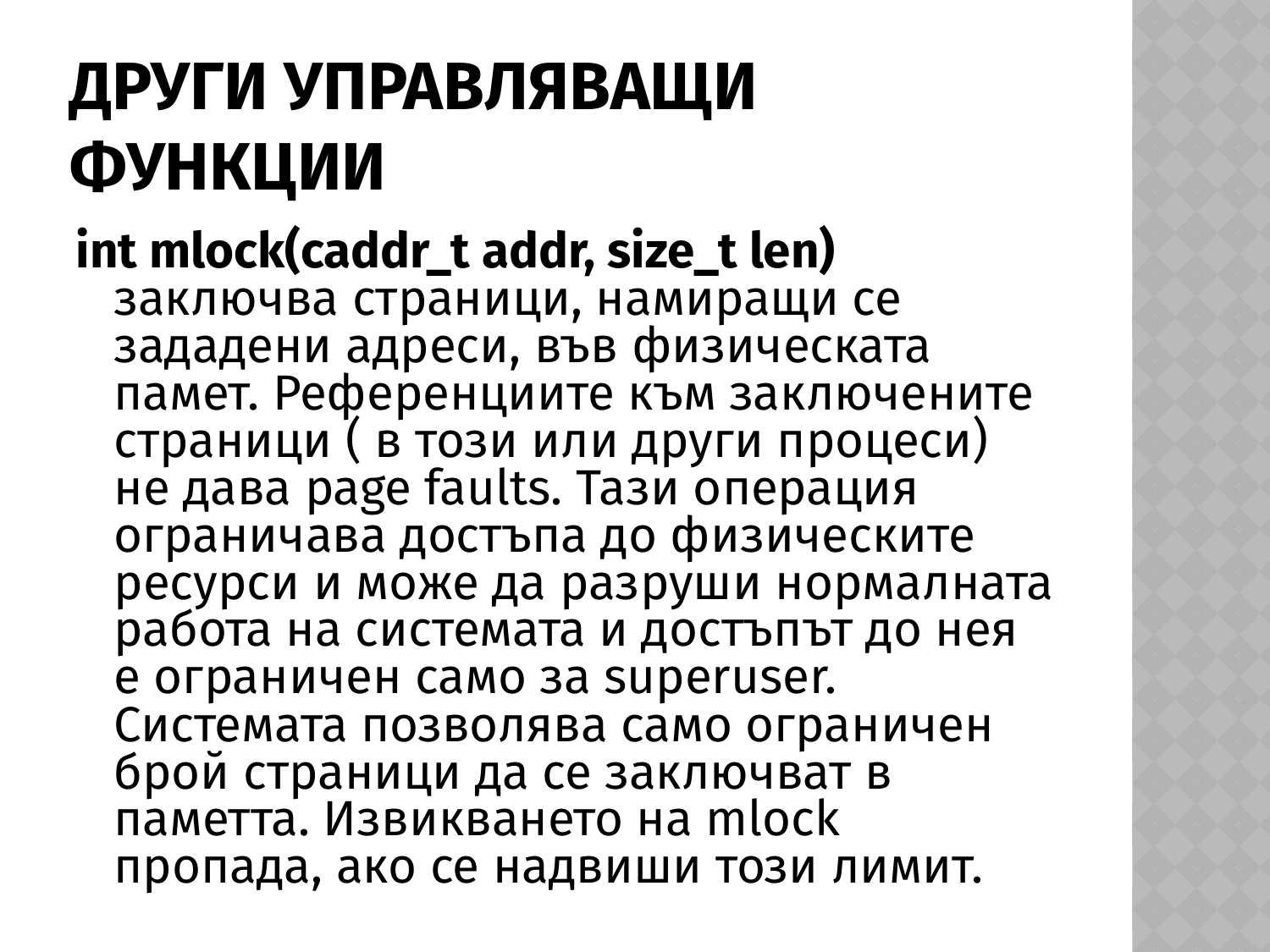

# Други управляващи функции
int mlock(caddr_t addr, size_t len) заключва страници, намиращи се зададени адреси, във физическата памет. Референциите към заключените страници ( в този или други процеси) не дава page faults. Тази операция ограничава достъпа до физическите ресурси и може да разруши нормалната работа на системата и достъпът до нея е ограничен само за superuser. Системата позволява само ограничен брой страници да се заключват в паметта. Извикването на mlock пропада, ако се надвиши този лимит.